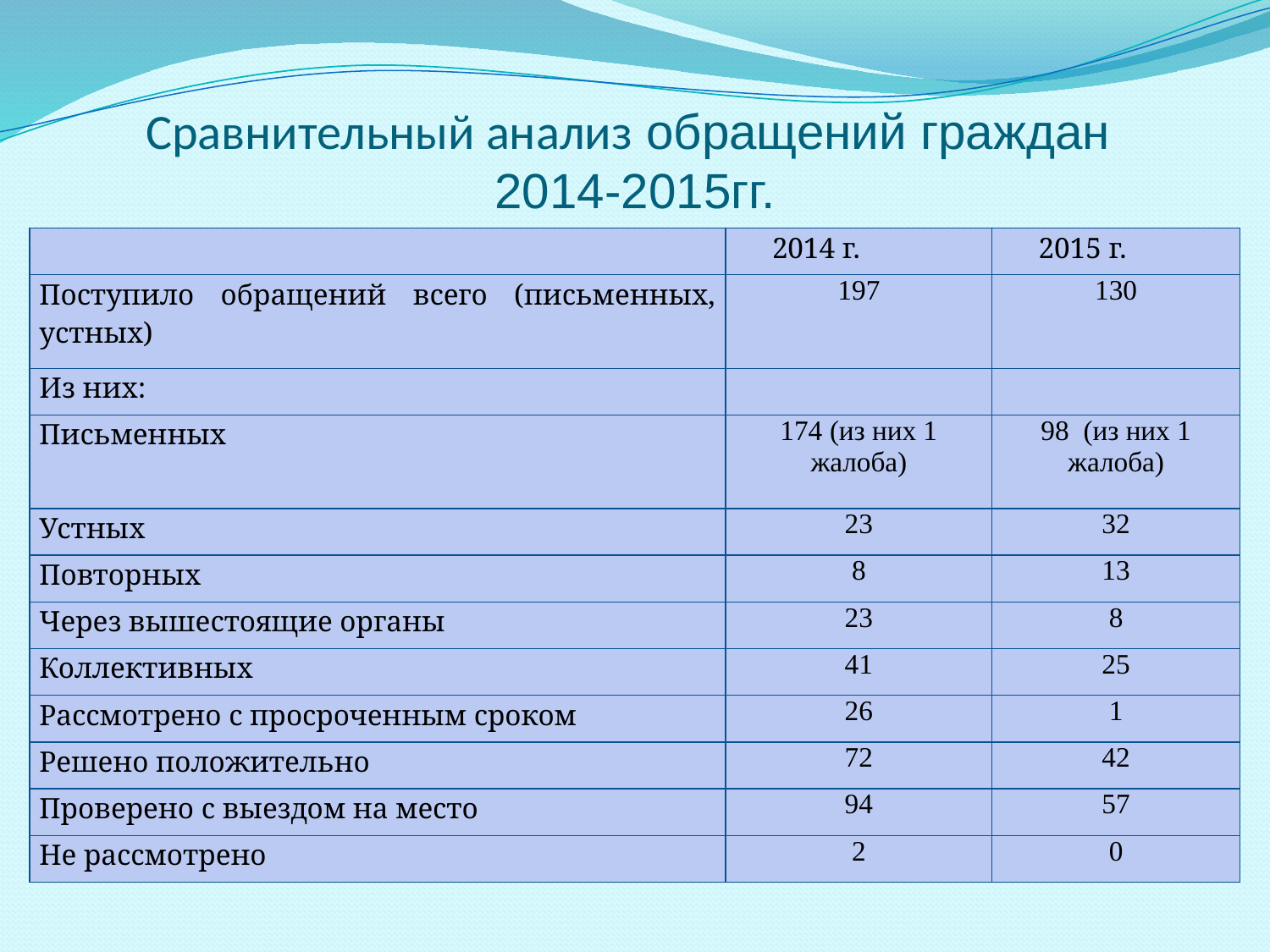

# Сравнительный анализ обращений граждан 2014-2015гг.
|  | 2014 г. | 2015 г. |
| --- | --- | --- |
| Поступило обращений всего (письменных, устных) | 197 | 130 |
| Из них: |  |  |
| Письменных | 174 (из них 1 жалоба) | 98 (из них 1 жалоба) |
| Устных | 23 | 32 |
| Повторных | 8 | 13 |
| Через вышестоящие органы | 23 | 8 |
| Коллективных | 41 | 25 |
| Рассмотрено с просроченным сроком | 26 | 1 |
| Решено положительно | 72 | 42 |
| Проверено с выездом на место | 94 | 57 |
| Не рассмотрено | 2 | 0 |